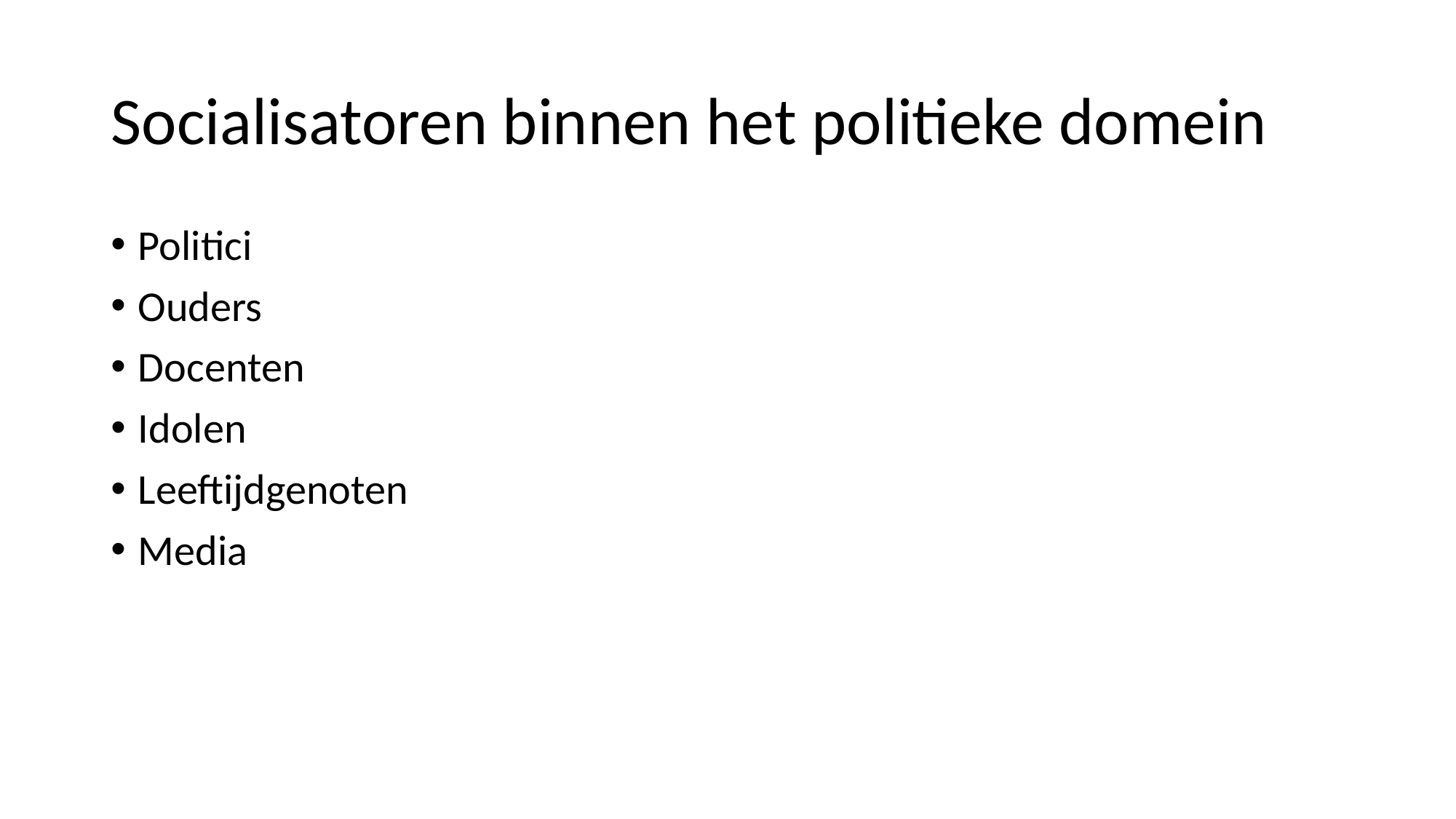

# Socialisatoren binnen het politieke domein
Politici
Ouders
Docenten
Idolen
Leeftijdgenoten
Media